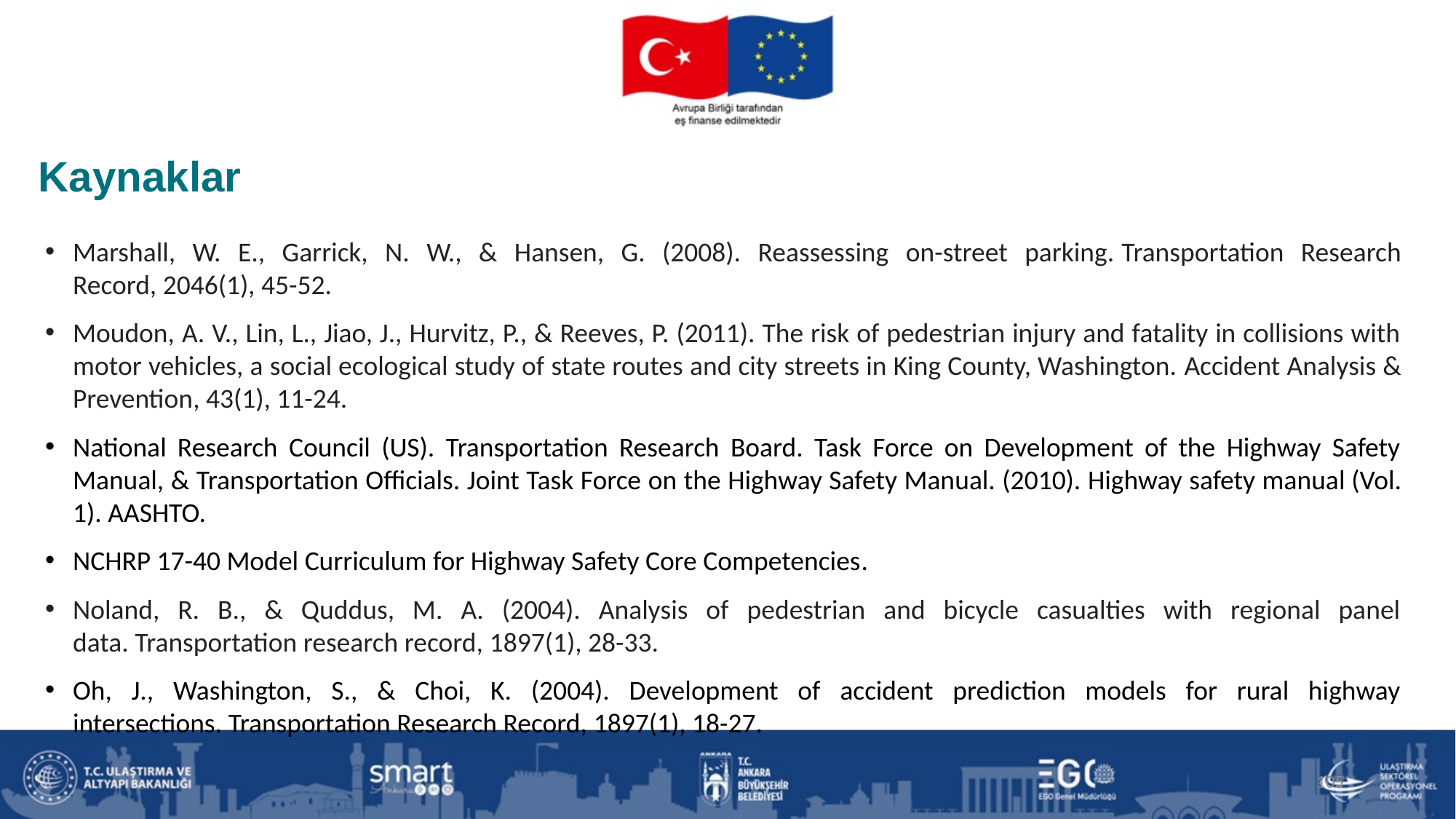

Kaynaklar

Marshall, W. E., Garrick, N. W., & Hansen, G. (2008). Reassessing on-street parking. Transportation Research Record, 2046(1), 45-52.
Moudon, A. V., Lin, L., Jiao, J., Hurvitz, P., & Reeves, P. (2011). The risk of pedestrian injury and fatality in collisions with motor vehicles, a social ecological study of state routes and city streets in King County, Washington. Accident Analysis & Prevention, 43(1), 11-24.
National Research Council (US). Transportation Research Board. Task Force on Development of the Highway Safety Manual, & Transportation Officials. Joint Task Force on the Highway Safety Manual. (2010). Highway safety manual (Vol. 1). AASHTO.
NCHRP 17-40 Model Curriculum for Highway Safety Core Competencies.
Noland, R. B., & Quddus, M. A. (2004). Analysis of pedestrian and bicycle casualties with regional panel data. Transportation research record, 1897(1), 28-33.
Oh, J., Washington, S., & Choi, K. (2004). Development of accident prediction models for rural highway intersections. Transportation Research Record, 1897(1), 18-27.

105